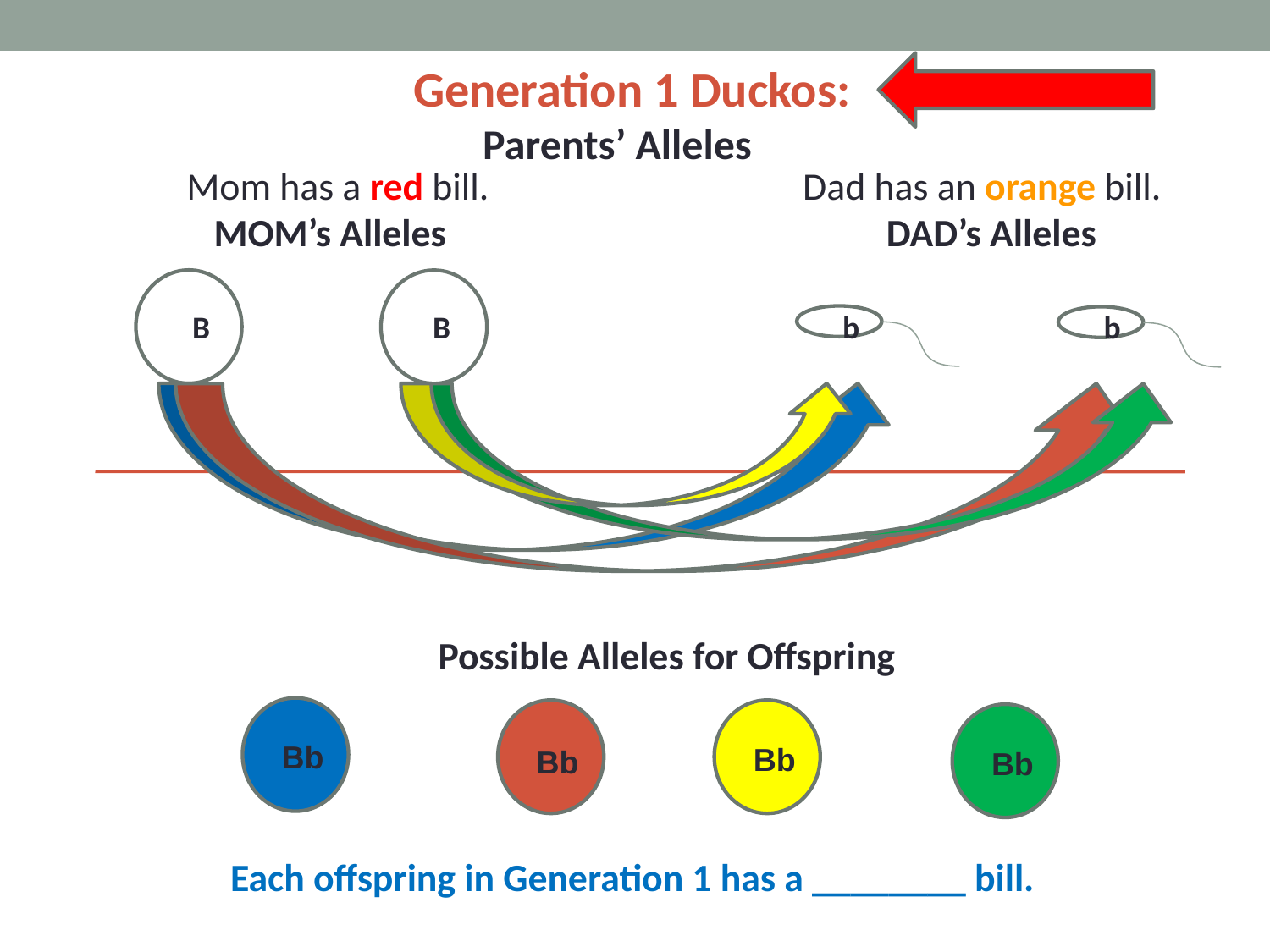

Generation 1 Duckos:
Parents’ Alleles

       Mom has a red bill. 		             Dad has an orange bill.
           MOM’s Alleles			        DAD’s Alleles

     B		   B			       b		        b

		          Possible Alleles for Offspring

   Bb
   Bb
   Bb
   Bb
Each offspring in Generation 1 has a ________ bill.